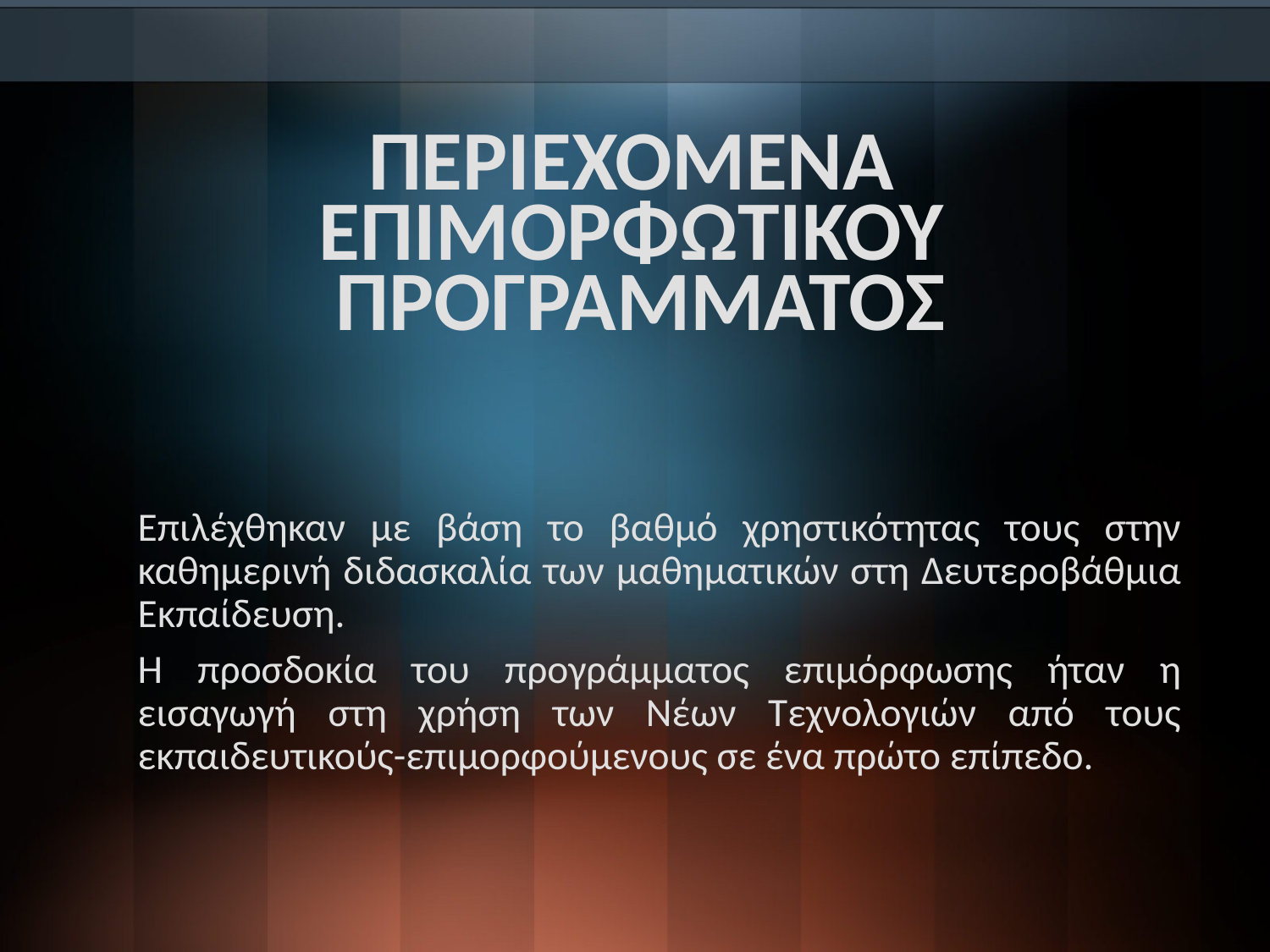

# ΠΕΡΙΕΧΟΜΕΝΑ ΕΠΙΜΟΡΦΩΤΙΚΟΥ ΠΡΟΓΡΑΜΜΑΤΟΣ
Επιλέχθηκαν με βάση το βαθμό χρηστικότητας τους στην καθημερινή διδασκαλία των μαθηματικών στη Δευτεροβάθμια Εκπαίδευση.
Η προσδοκία του προγράμματος επιμόρφωσης ήταν η εισαγωγή στη χρήση των Νέων Τεχνολογιών από τους εκπαιδευτικούς-επιμορφούμενους σε ένα πρώτο επίπεδο.